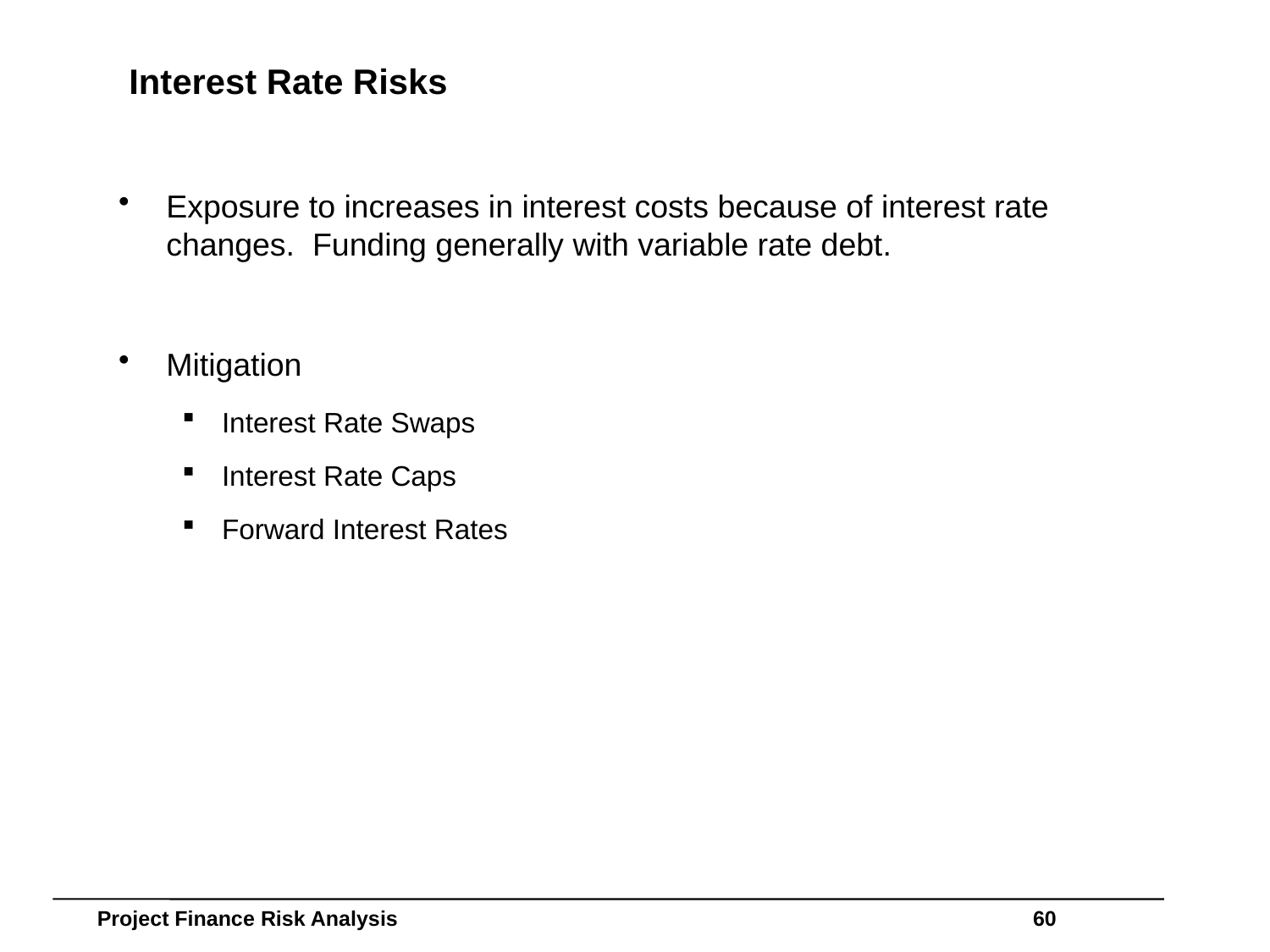

# Interest Rate Risks
Exposure to increases in interest costs because of interest rate changes.  Funding generally with variable rate debt.

Mitigation
Interest Rate Swaps
Interest Rate Caps
Forward Interest Rates